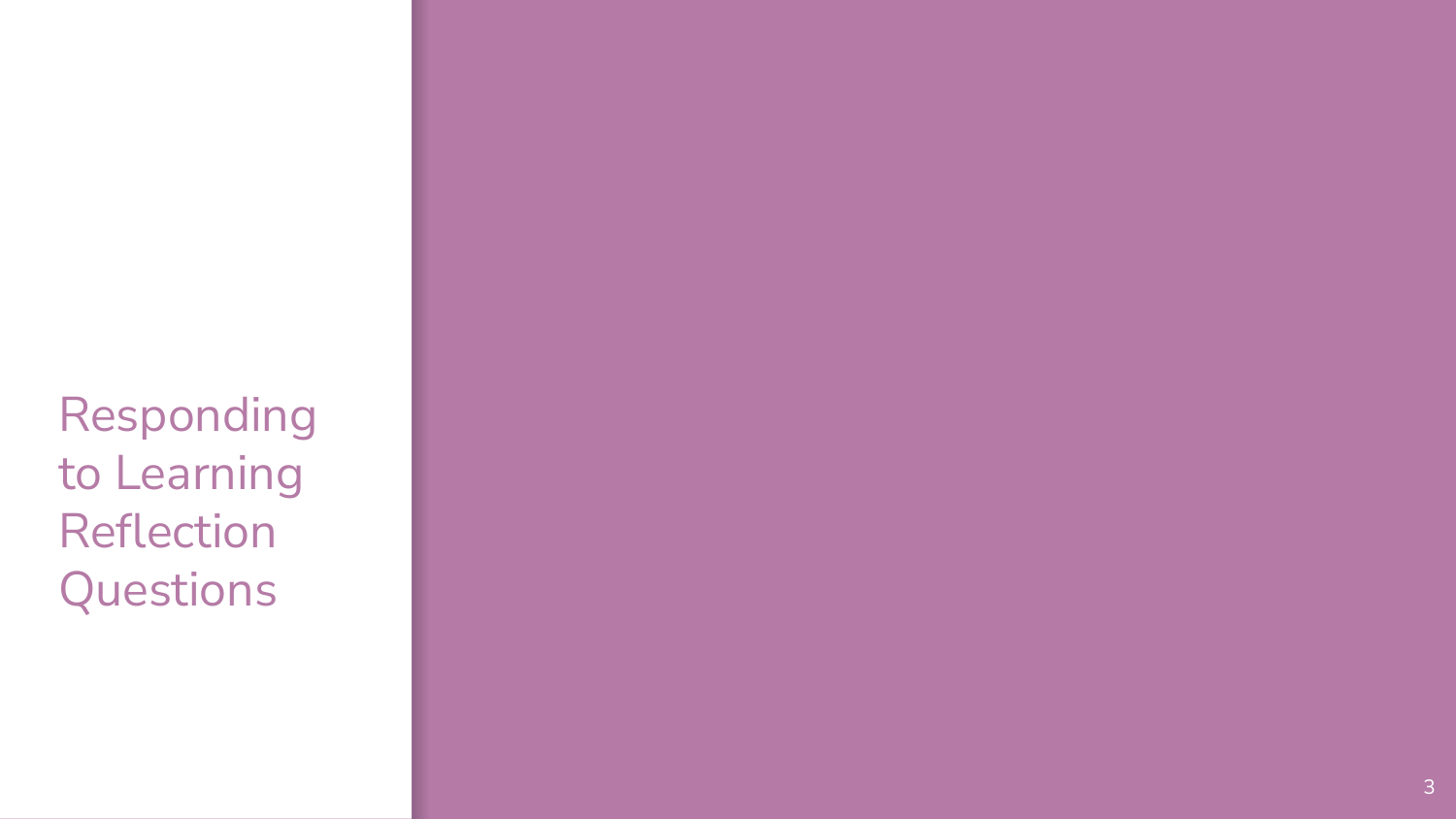

# Responding to Learning Reflection Questions

3